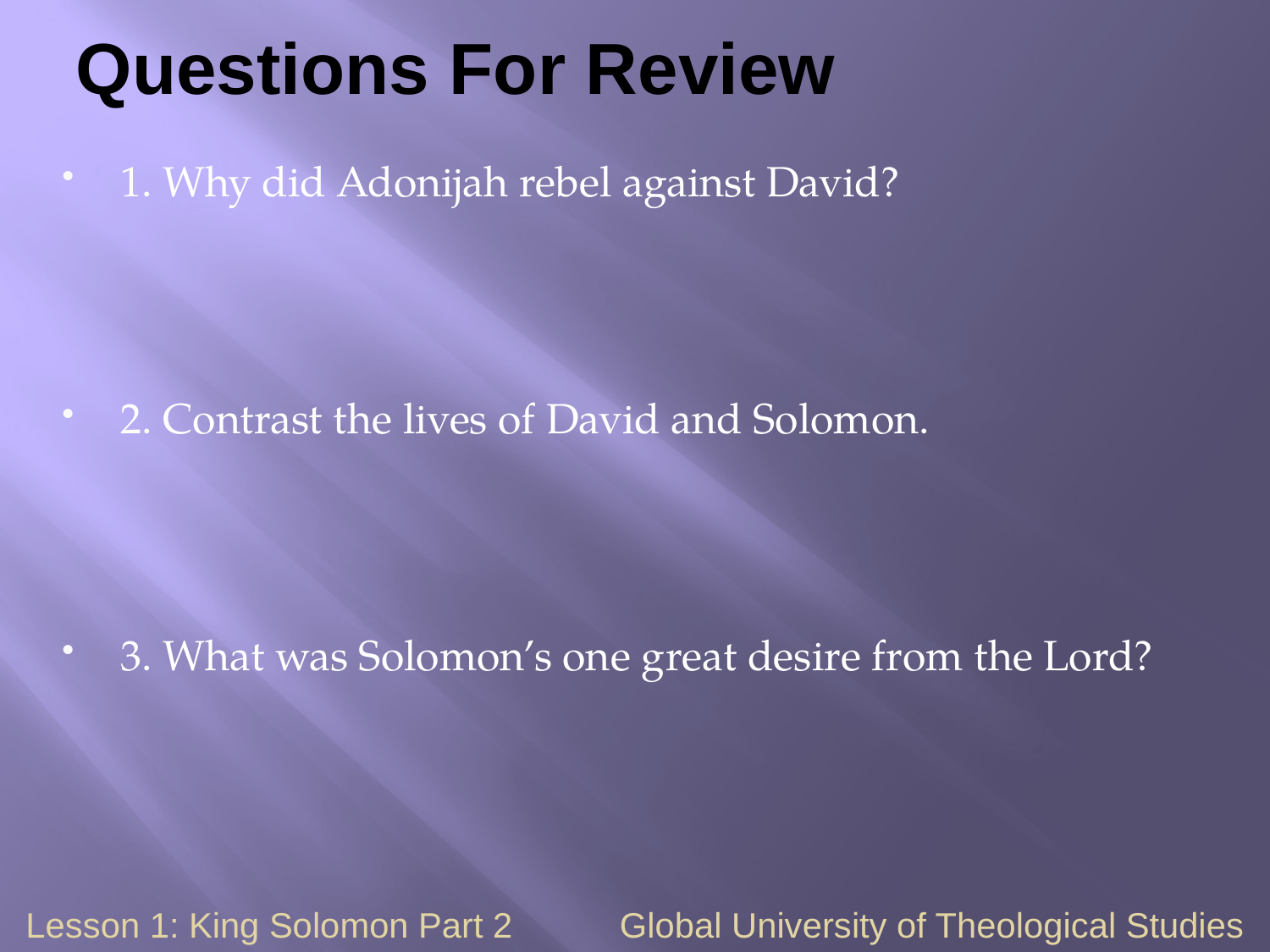

# Questions For Review
1. Why did Adonijah rebel against David?

2. Contrast the lives of David and Solomon.

3. What was Solomon’s one great desire from the Lord?

Lesson 1: King Solomon Part 2           Global University of Theological Studies